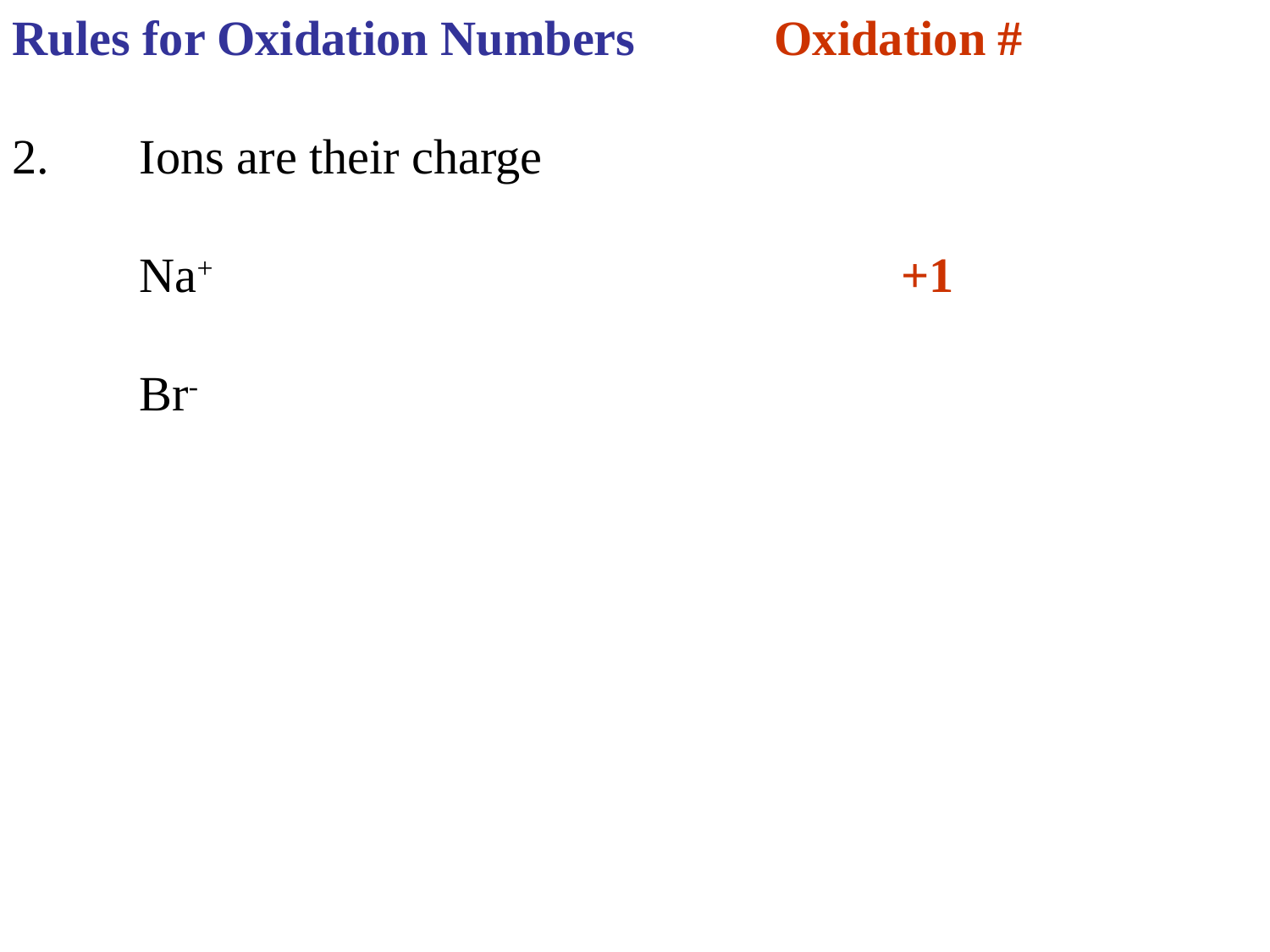

Rules for Oxidation Numbers		Oxidation #

2.	Ions are their charge

	Na+						+1
	Br-